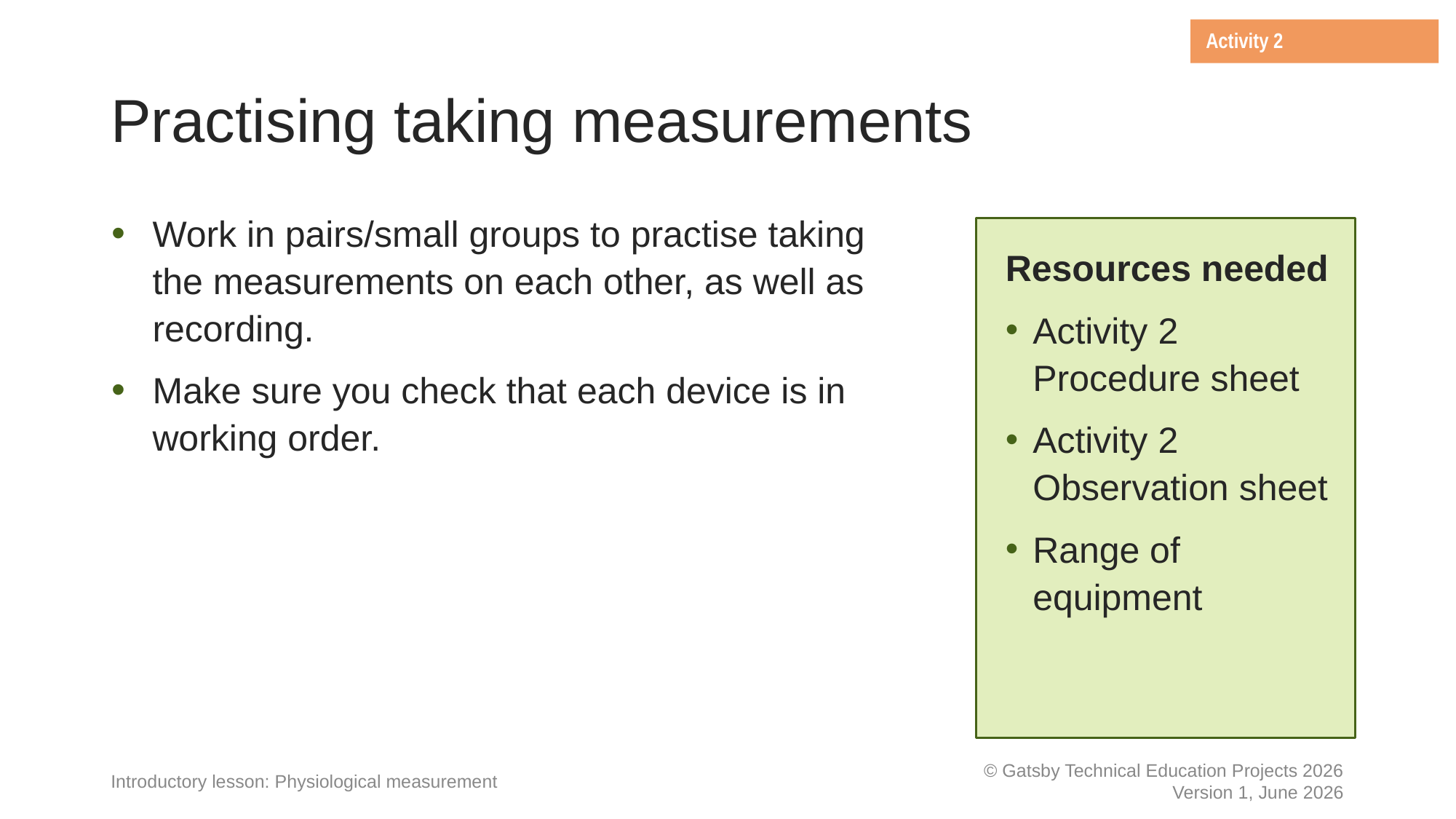

Activity 2
# Practising taking measurements
Work in pairs/small groups to practise taking the measurements on each other, as well as recording.
Make sure you check that each device is in working order.

Resources needed
Activity 2 Procedure sheet
Activity 2 Observation sheet
Range of equipment